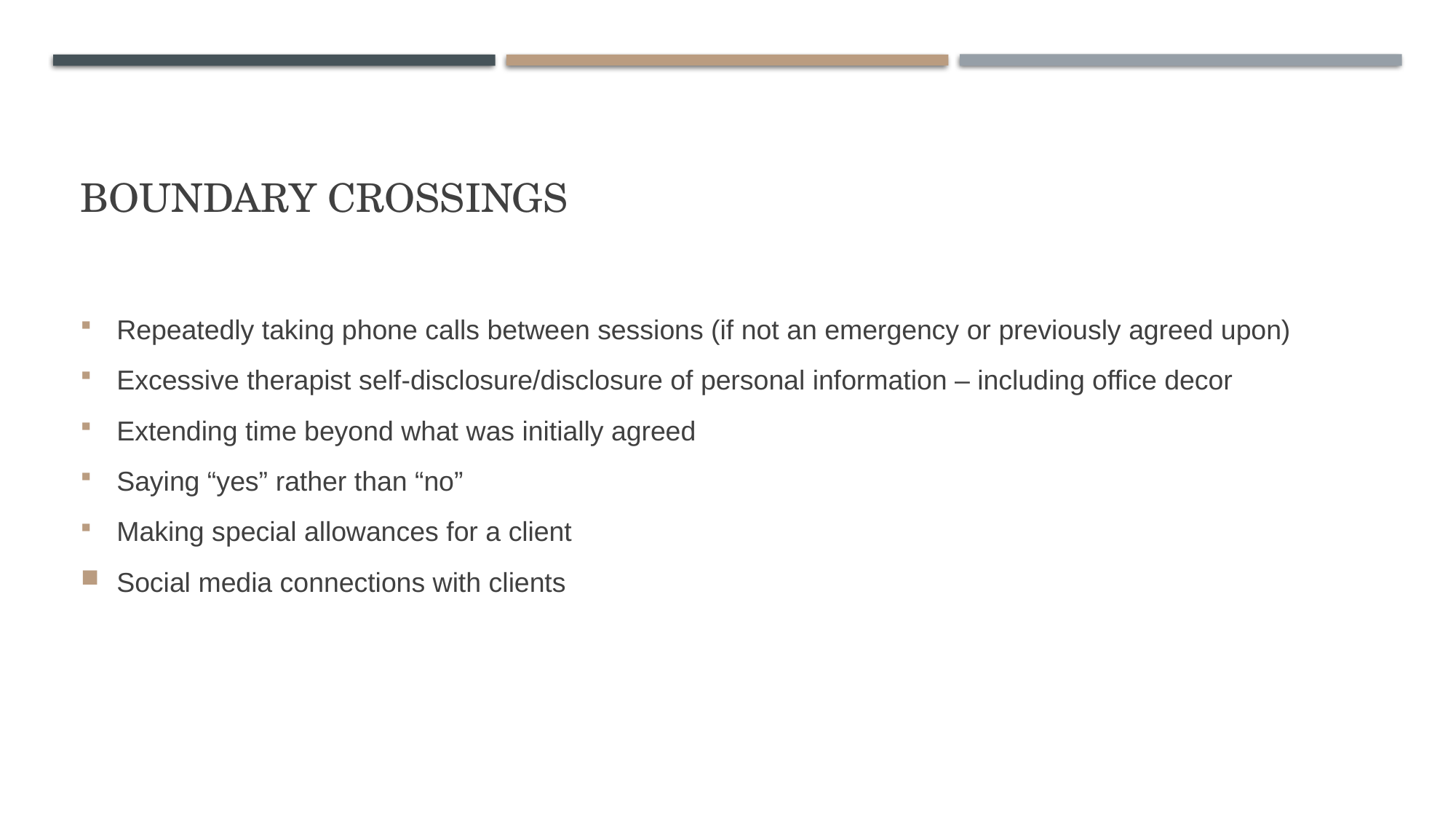

# Boundary Crossings
Repeatedly taking phone calls between sessions (if not an emergency or previously agreed upon)
Excessive therapist self-disclosure/disclosure of personal information – including office decor
Extending time beyond what was initially agreed
Saying “yes” rather than “no”
Making special allowances for a client
Social media connections with clients